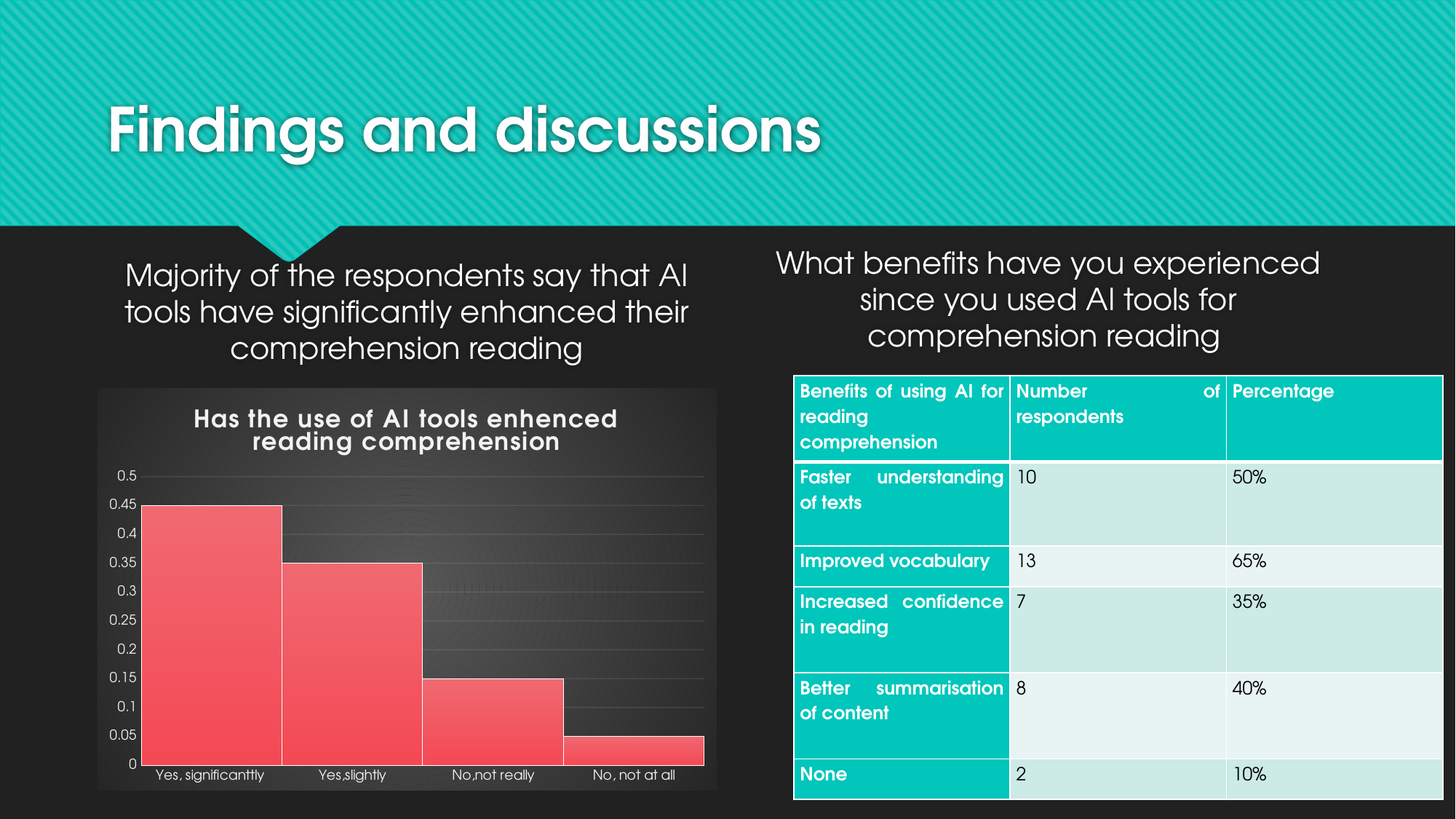

# Findings and discussions
Majority of the respondents say that AI tools have significantly enhanced their comprehension reading
What benefits have you experienced since you used AI tools for comprehension reading
| Benefits of using AI for reading comprehension | Number of respondents | Percentage |
| --- | --- | --- |
| Faster understanding of texts | 10 | 50% |
| Improved vocabulary | 13 | 65% |
| Increased confidence in reading | 7 | 35% |
| Better summarisation of content | 8 | 40% |
| None | 2 | 10% |

### Chart: Has the use of AI tools enhenced reading comprehension

| Category | improvement on reading comprehension |
|---|---|
| Yes, significanttly  | 0.45 |
| Yes,slightly | 0.35 |
| No,not really | 0.15 |
| No, not at all | 0.05 |